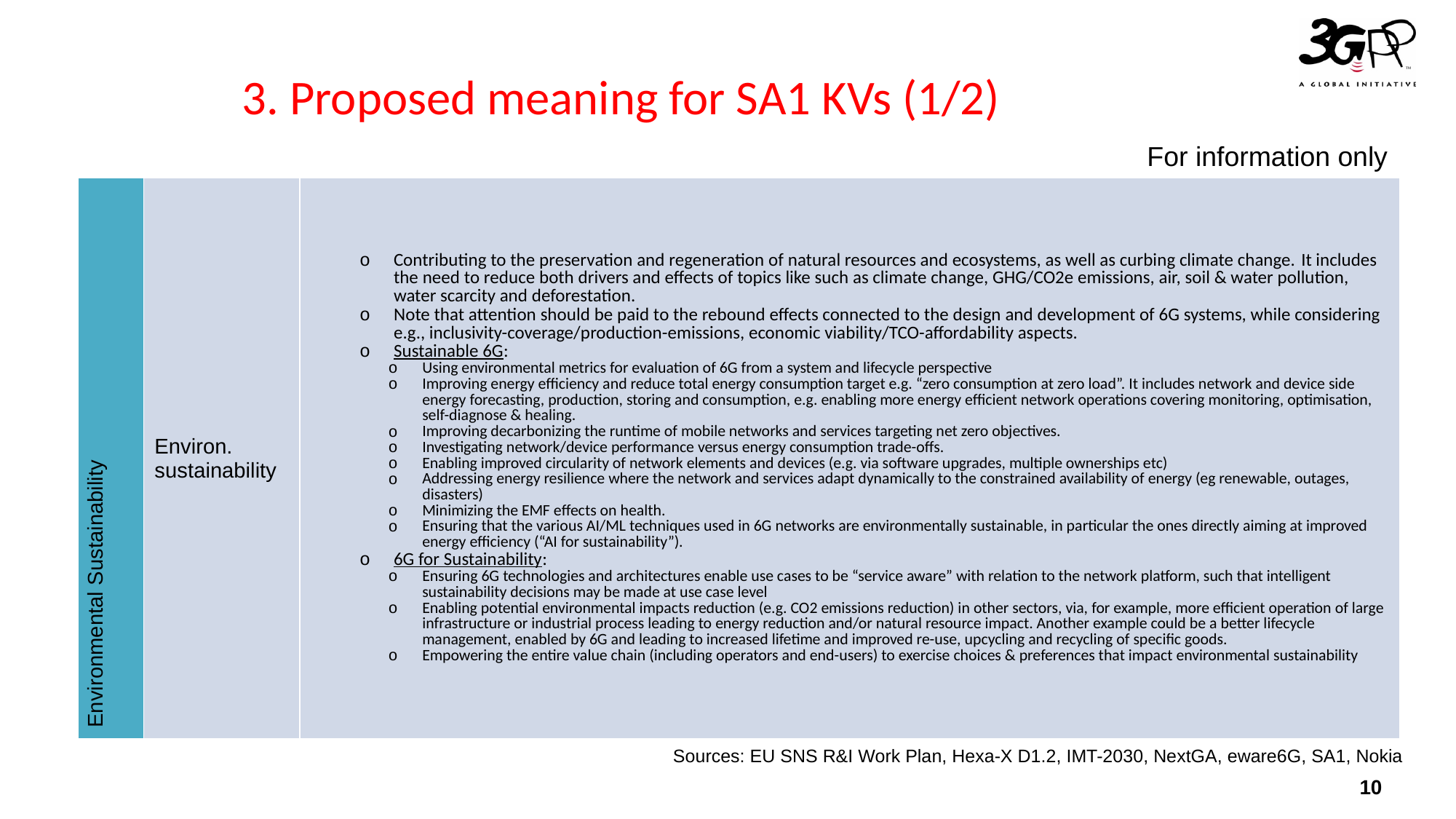

# 3. Proposed meaning for SA1 KVs (1/2)
For information only
| Environmental Sustainability | Environ. sustainability | Contributing to the preservation and regeneration of natural resources and ecosystems, as well as curbing climate change. It includes the need to reduce both drivers and effects of topics like such as climate change, GHG/CO2e emissions, air, soil & water pollution, water scarcity and deforestation. Note that attention should be paid to the rebound effects connected to the design and development of 6G systems, while considering e.g., inclusivity-coverage/production-emissions, economic viability/TCO-affordability aspects. Sustainable 6G: Using environmental metrics for evaluation of 6G from a system and lifecycle perspective Improving energy efficiency and reduce total energy consumption target e.g. “zero consumption at zero load”. It includes network and device side energy forecasting, production, storing and consumption, e.g. enabling more energy efficient network operations covering monitoring, optimisation, self-diagnose & healing. Improving decarbonizing the runtime of mobile networks and services targeting net zero objectives. Investigating network/device performance versus energy consumption trade-offs. Enabling improved circularity of network elements and devices (e.g. via software upgrades, multiple ownerships etc) Addressing energy resilience where the network and services adapt dynamically to the constrained availability of energy (eg renewable, outages, disasters) Minimizing the EMF effects on health. Ensuring that the various AI/ML techniques used in 6G networks are environmentally sustainable, in particular the ones directly aiming at improved energy efficiency (“AI for sustainability”). 6G for Sustainability: Ensuring 6G technologies and architectures enable use cases to be “service aware” with relation to the network platform, such that intelligent sustainability decisions may be made at use case level Enabling potential environmental impacts reduction (e.g. CO2 emissions reduction) in other sectors, via, for example, more efficient operation of large infrastructure or industrial process leading to energy reduction and/or natural resource impact. Another example could be a better lifecycle management, enabled by 6G and leading to increased lifetime and improved re-use, upcycling and recycling of specific goods. Empowering the entire value chain (including operators and end-users) to exercise choices & preferences that impact environmental sustainability |
| --- | --- | --- |
Sources: EU SNS R&I Work Plan, Hexa-X D1.2, IMT-2030, NextGA, eware6G, SA1, Nokia